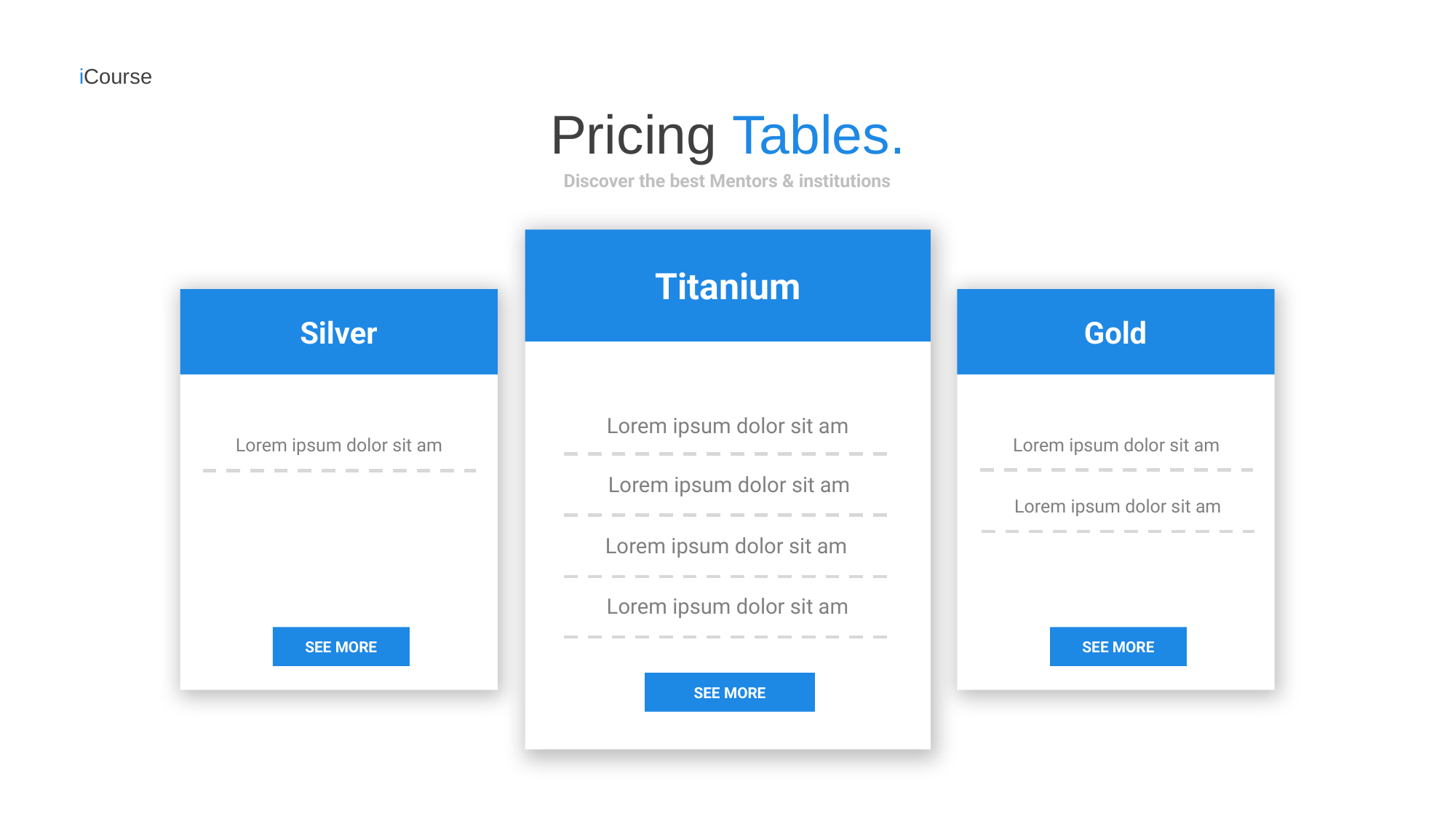

iCourse
Pricing Tables.
Discover the best Mentors & institutions

Titanium

Silver
Gold
Lorem ipsum dolor sit am
Lorem ipsum dolor sit am
Lorem ipsum dolor sit am
Lorem ipsum dolor sit am
Lorem ipsum dolor sit am
Lorem ipsum dolor sit am
Lorem ipsum dolor sit am
SEE MORE
SEE MORE
SEE MORE